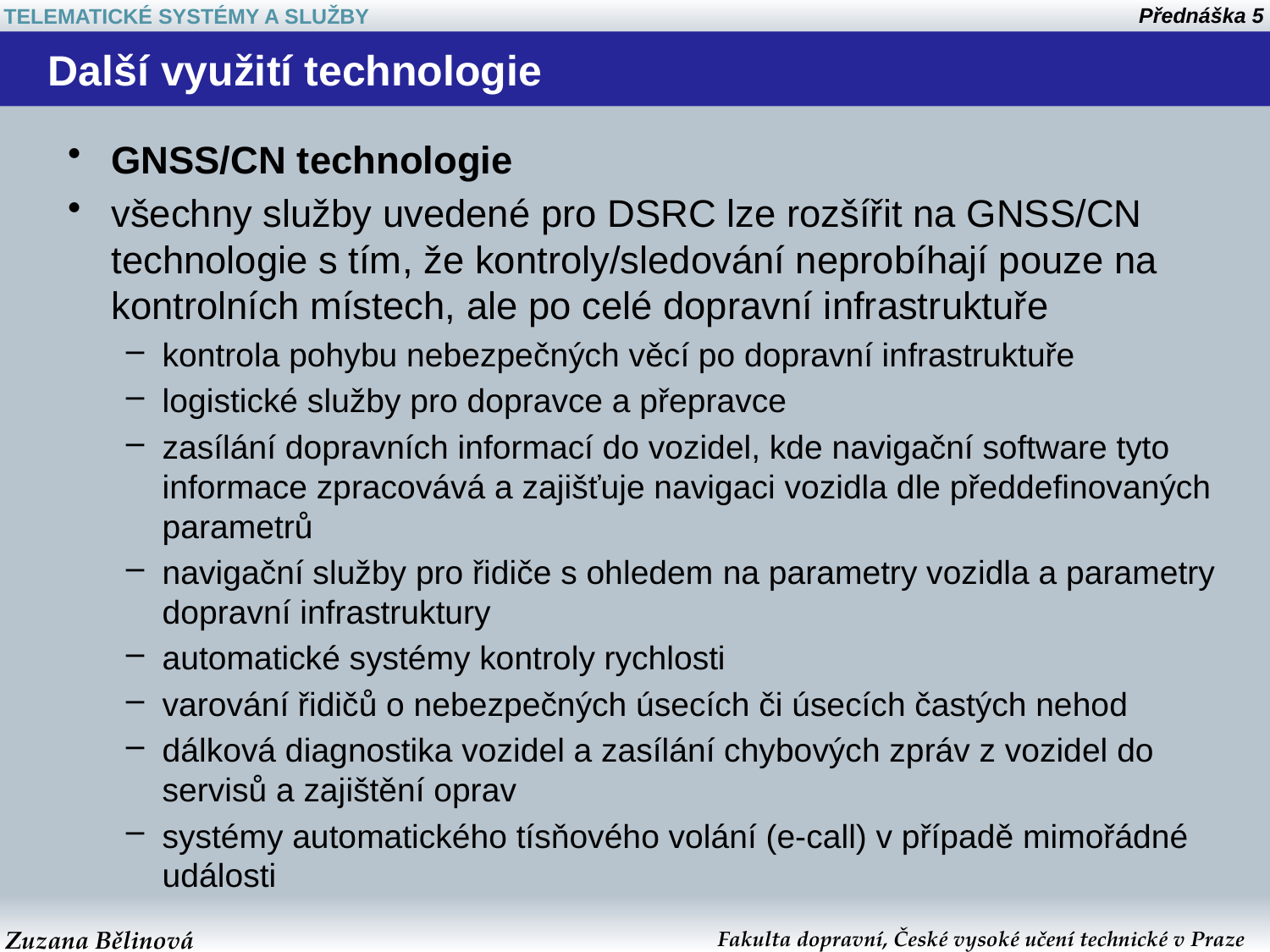

#
   Další využití technologie
GNSS/CN technologie
všechny služby uvedené pro DSRC lze rozšířit na GNSS/CN technologie s tím, že kontroly/sledování neprobíhají pouze na kontrolních místech, ale po celé dopravní infrastruktuře
kontrola pohybu nebezpečných věcí po dopravní infrastruktuře
logistické služby pro dopravce a přepravce
zasílání dopravních informací do vozidel, kde navigační software tyto informace zpracovává a zajišťuje navigaci vozidla dle předdefinovaných parametrů
navigační služby pro řidiče s ohledem na parametry vozidla a parametry dopravní infrastruktury
automatické systémy kontroly rychlosti
varování řidičů o nebezpečných úsecích či úsecích častých nehod
dálková diagnostika vozidel a zasílání chybových zpráv z vozidel do servisů a zajištění oprav
systémy automatického tísňového volání (e-call) v případě mimořádné události